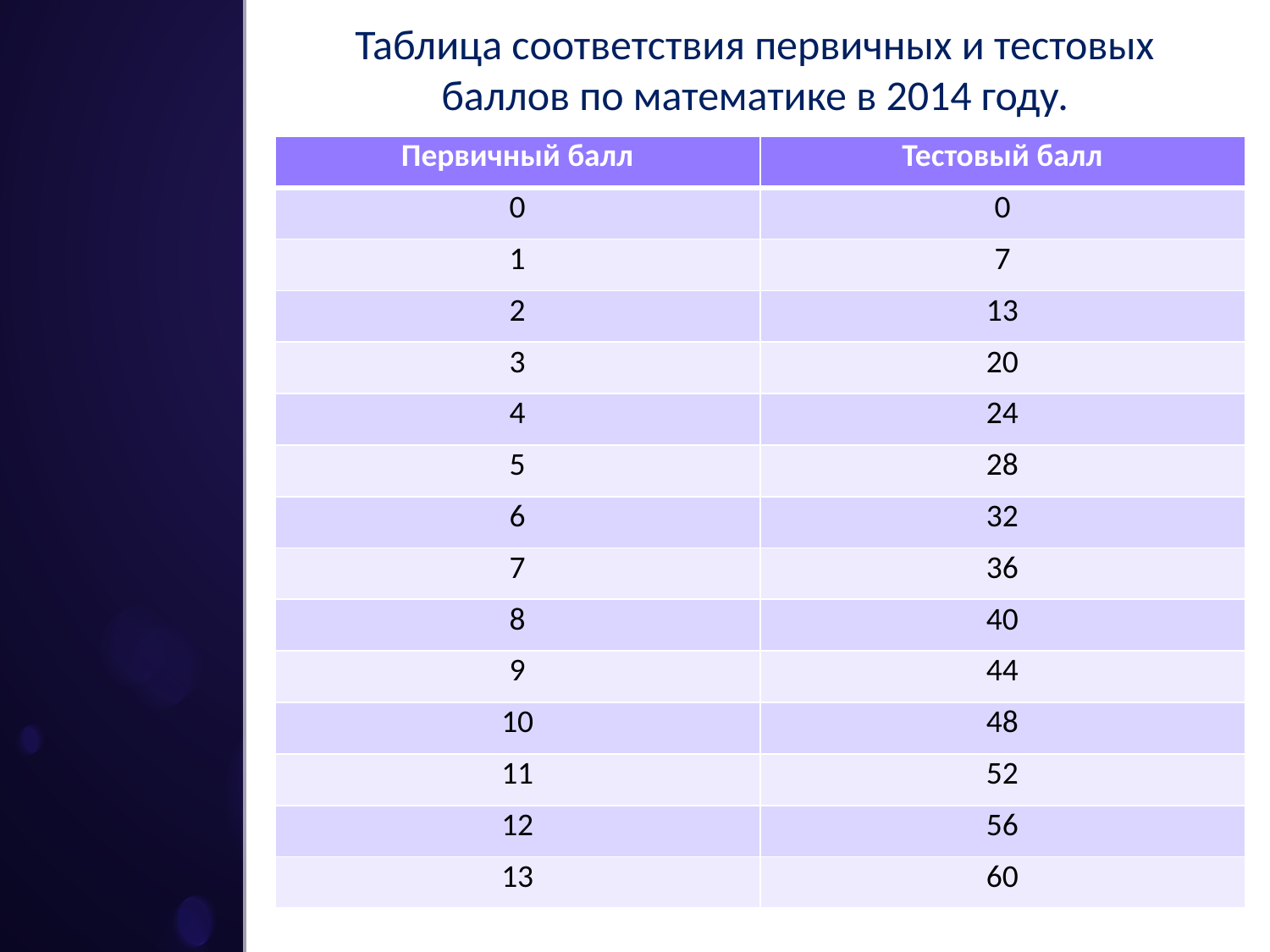

# Таблица соответствия первичных и тестовых баллов по математике в 2014 году.
| Первичный балл | Тестовый балл |
| --- | --- |
| 0 | 0 |
| 1 | 7 |
| 2 | 13 |
| 3 | 20 |
| 4 | 24 |
| 5 | 28 |
| 6 | 32 |
| 7 | 36 |
| 8 | 40 |
| 9 | 44 |
| 10 | 48 |
| 11 | 52 |
| 12 | 56 |
| 13 | 60 |